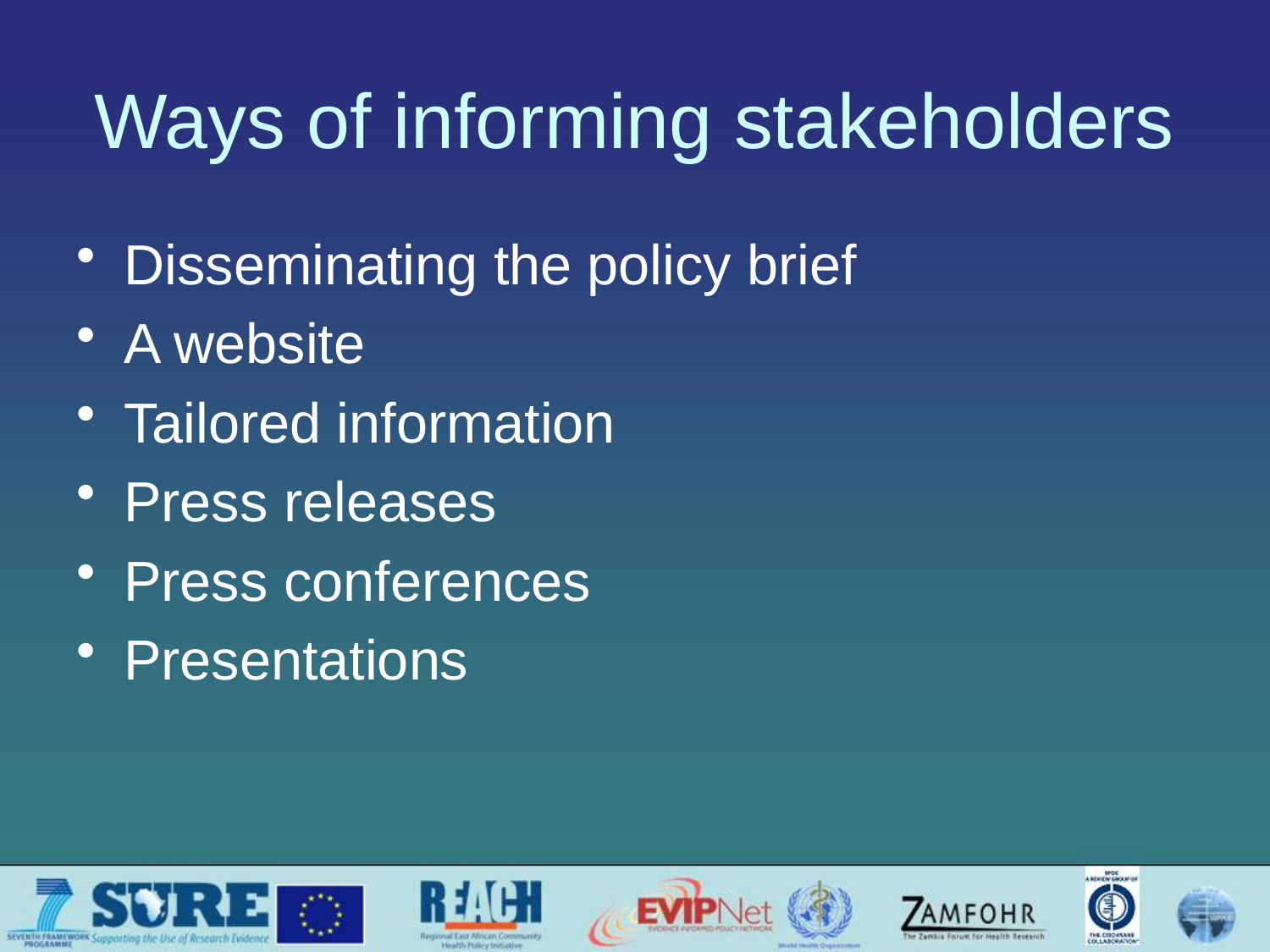

# Ways of informing stakeholders
Disseminating the policy brief
A website
Tailored information
Press releases
Press conferences
Presentations